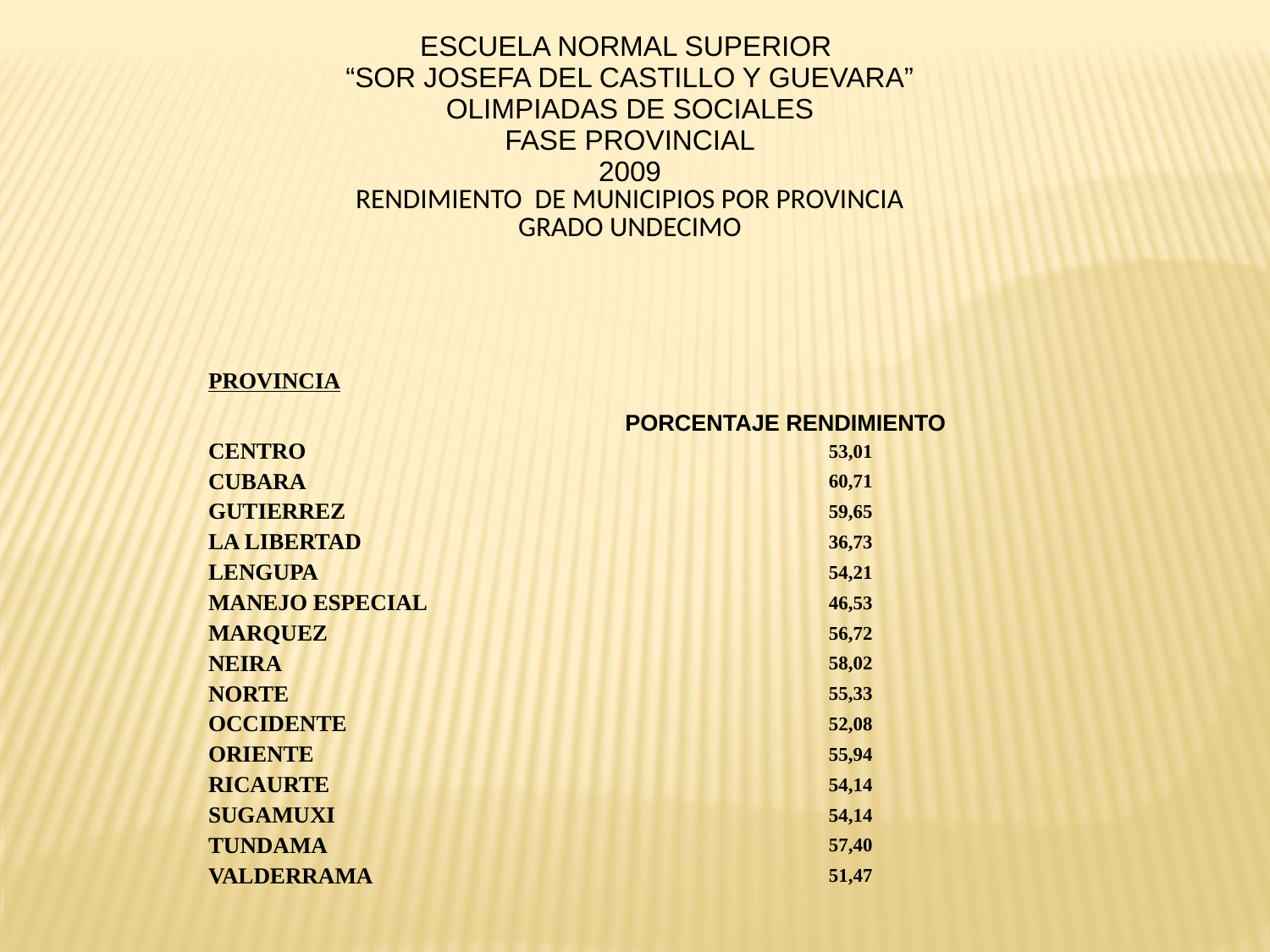

| ESCUELA NORMAL SUPERIOR “SOR JOSEFA DEL CASTILLO Y GUEVARA” OLIMPIADAS DE SOCIALES FASE PROVINCIAL 2009 RENDIMIENTO DE MUNICIPIOS POR PROVINCIA GRADO UNDECIMO |
| --- |
| PROVINCIA | PORCENTAJE RENDIMIENTO |
| --- | --- |
| CENTRO | 53,01 |
| CUBARA | 60,71 |
| GUTIERREZ | 59,65 |
| LA LIBERTAD | 36,73 |
| LENGUPA | 54,21 |
| MANEJO ESPECIAL | 46,53 |
| MARQUEZ | 56,72 |
| NEIRA | 58,02 |
| NORTE | 55,33 |
| OCCIDENTE | 52,08 |
| ORIENTE | 55,94 |
| RICAURTE | 54,14 |
| SUGAMUXI | 54,14 |
| TUNDAMA | 57,40 |
| VALDERRAMA | 51,47 |